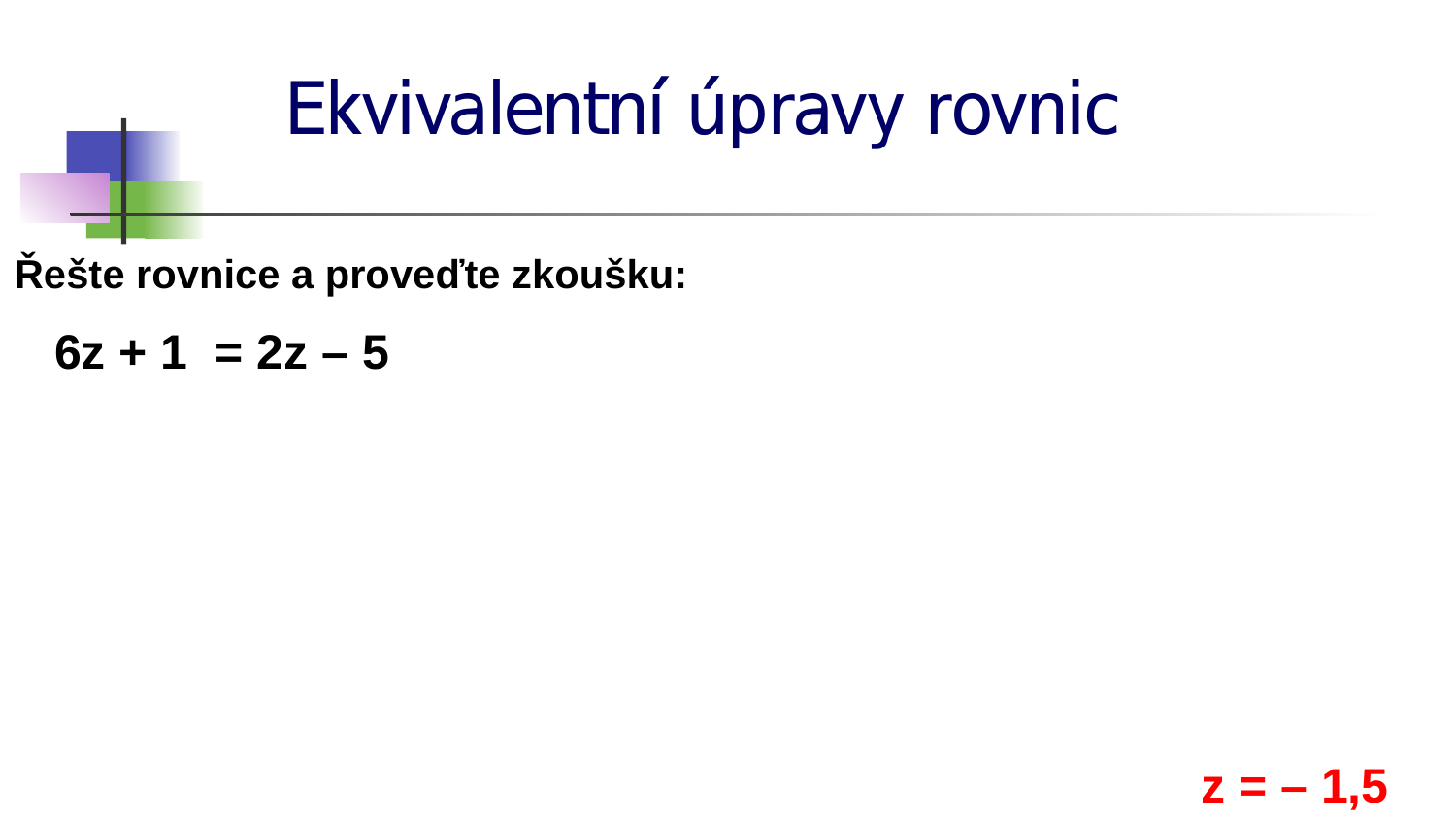

# Ekvivalentní úpravy rovnic
Řešte rovnice a proveďte zkoušku:
6z + 1  = 2z – 5
z = – 1,5